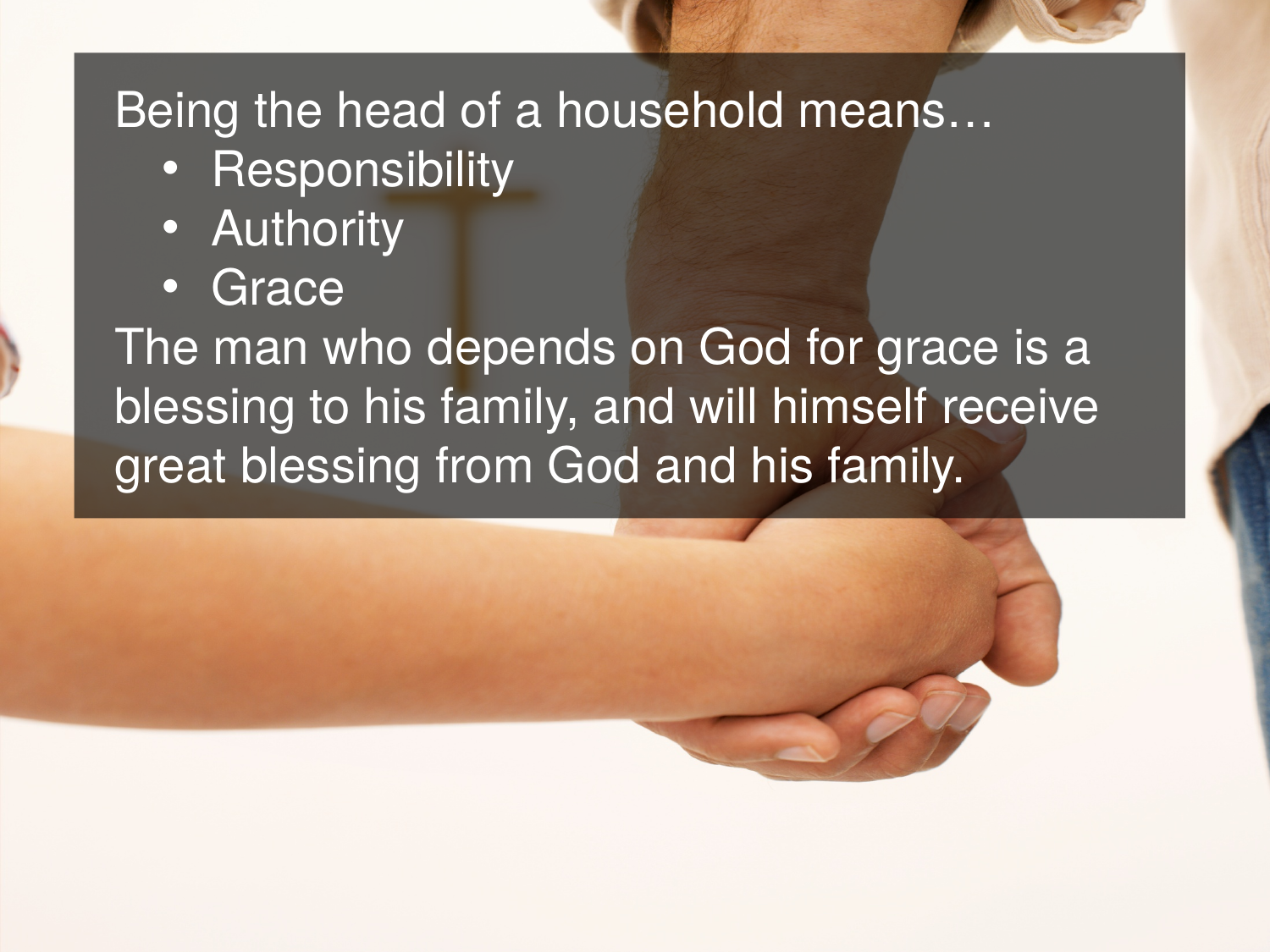

Being the head of a household means…
Responsibility
Authority
Grace
The man who depends on God for grace is a blessing to his family, and will himself receive great blessing from God and his family.